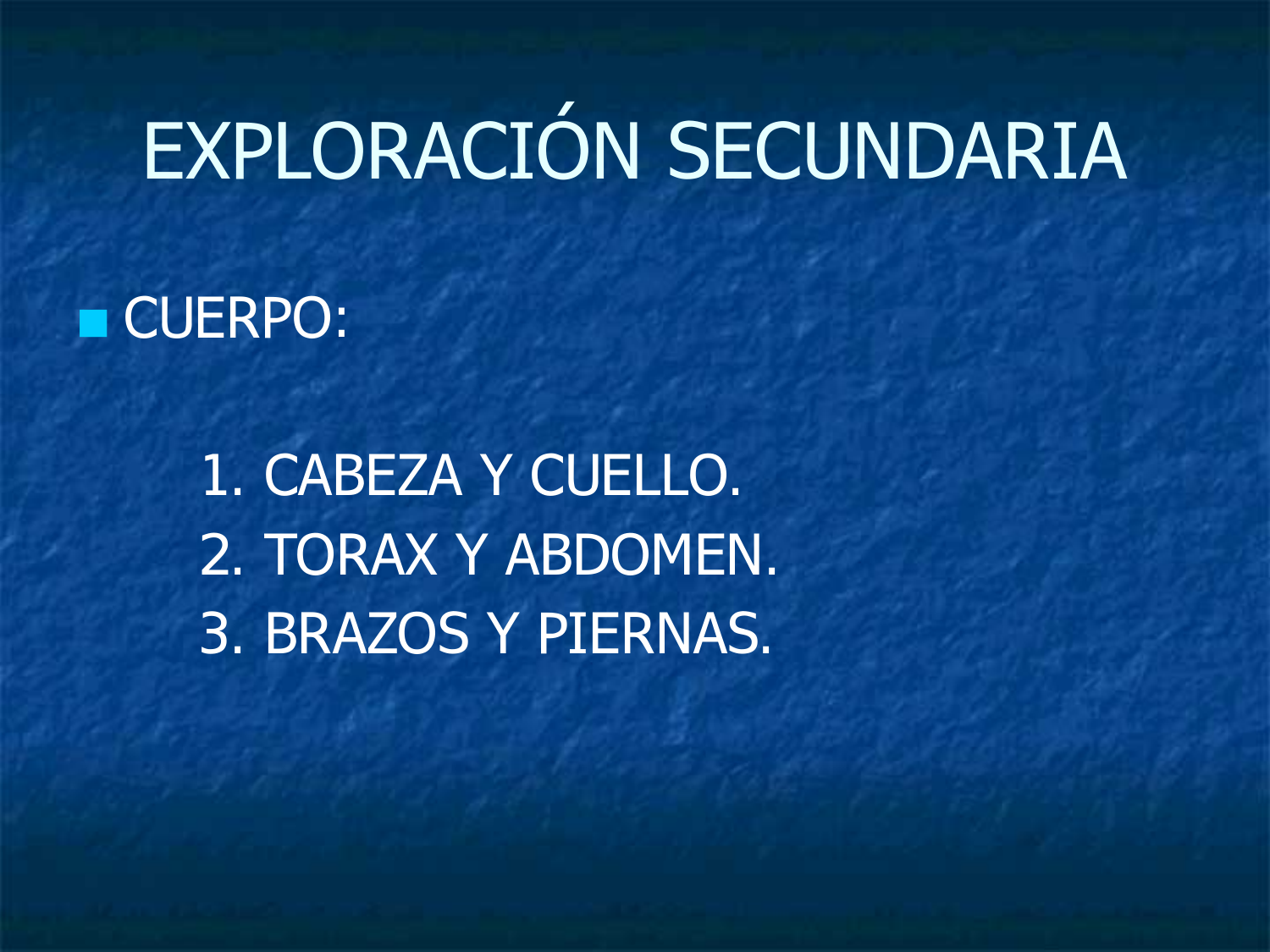

# EXPLORACIÓN SECUNDARIA
CUERPO:

       1. CABEZA Y CUELLO.
       2. TORAX Y ABDOMEN.
       3. BRAZOS Y PIERNAS.